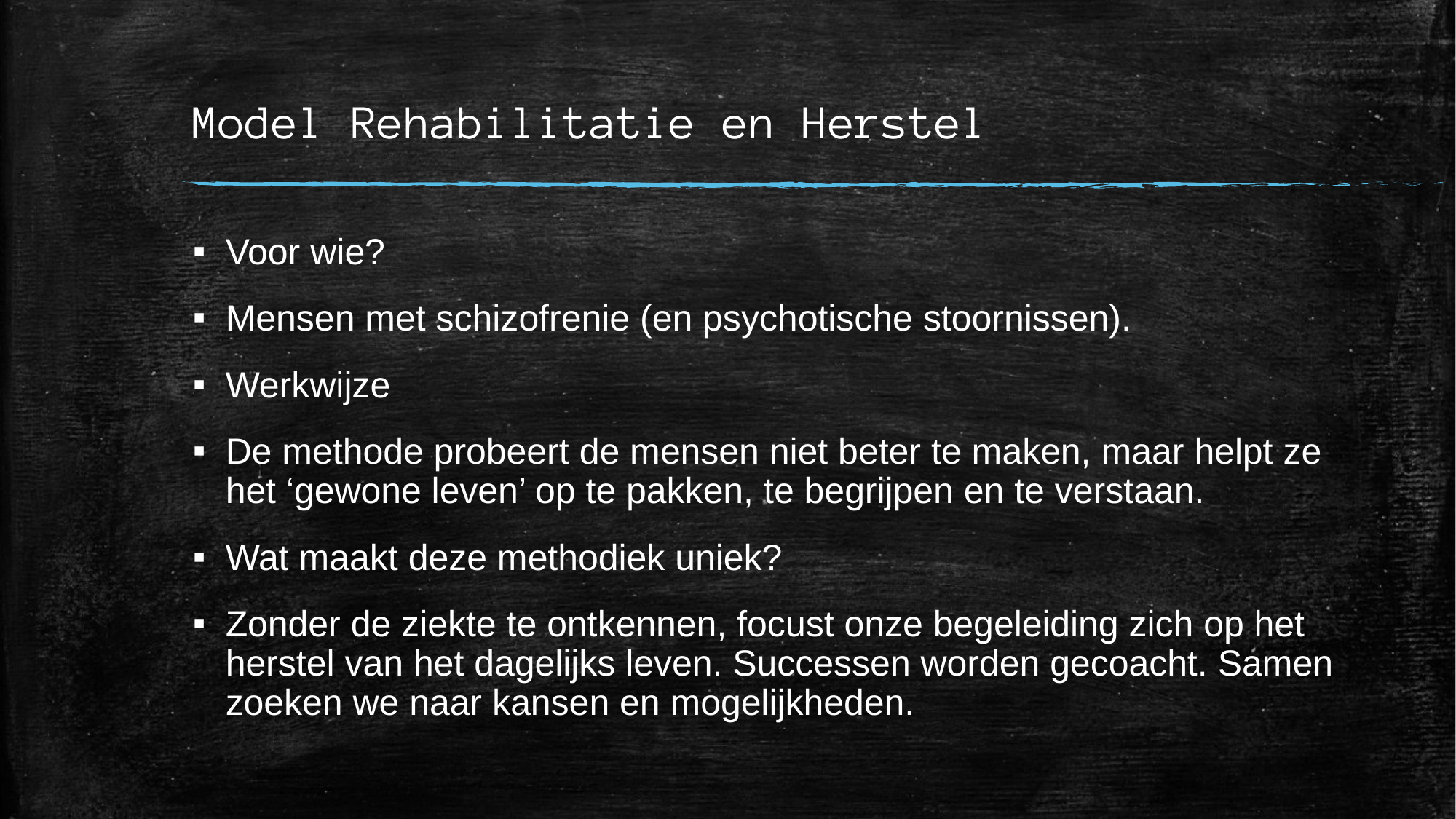

# Model Rehabilitatie en Herstel
Voor wie?
Mensen met schizofrenie (en psychotische stoornissen).
Werkwijze
De methode probeert de mensen niet beter te maken, maar helpt ze het ‘gewone leven’ op te pakken, te begrijpen en te verstaan.
Wat maakt deze methodiek uniek?
Zonder de ziekte te ontkennen, focust onze begeleiding zich op het herstel van het dagelijks leven. Successen worden gecoacht. Samen zoeken we naar kansen en mogelijkheden.